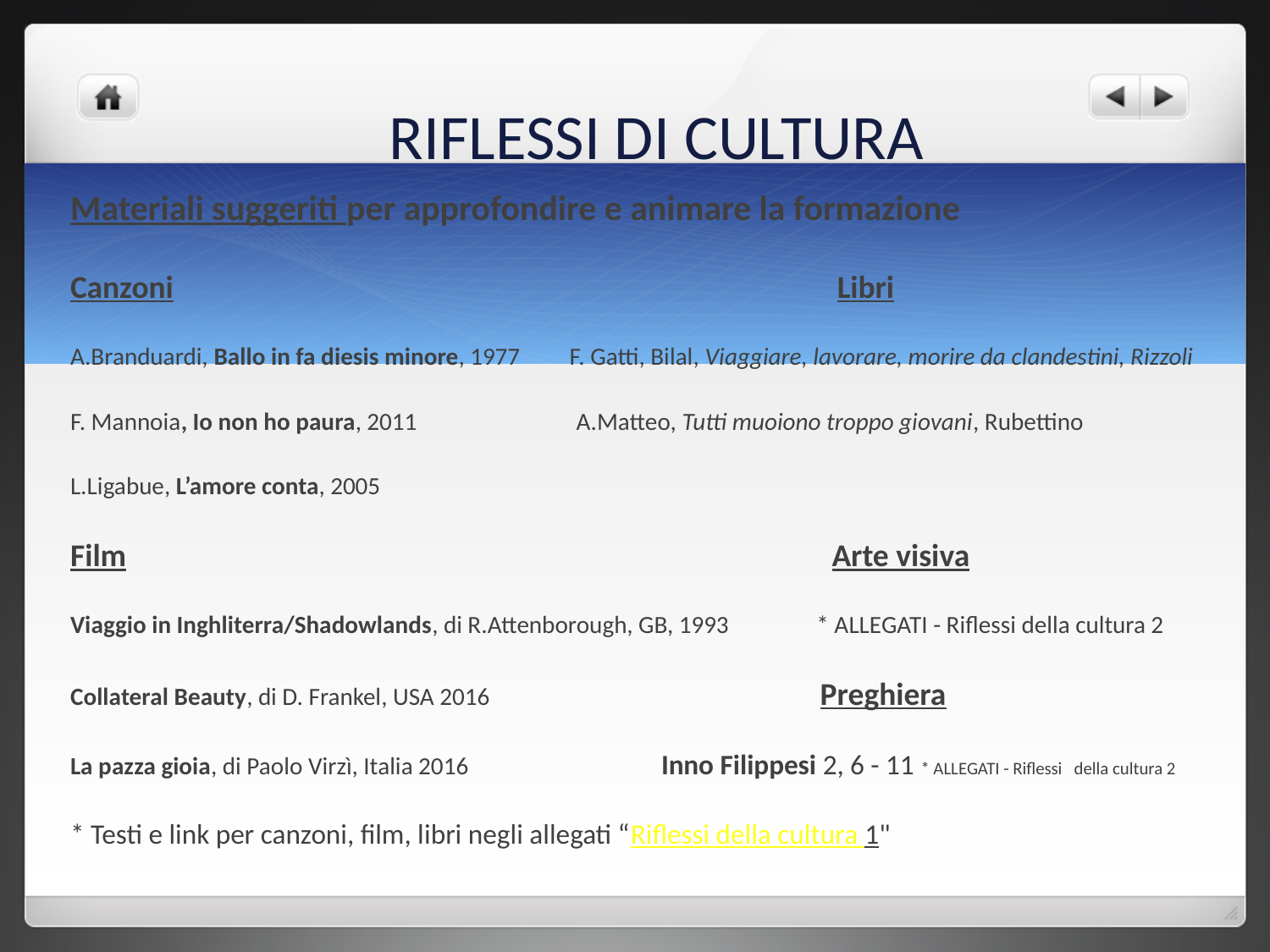

# RIFLESSI DI CULTURA
Materiali suggeriti per approfondire e animare la formazione
Canzoni                                                                                     Libri
A.Branduardi, Ballo in fa diesis minore, 1977         F. Gatti, Bilal, Viaggiare, lavorare, morire da clandestini, Rizzoli
F. Mannoia, Io non ho paura, 2011                             A.Matteo, Tutti muoiono troppo giovani, Rubettino
L.Ligabue, L’amore conta, 2005
Film                                                                                                  Arte visiva
Viaggio in Inghliterra/Shadowlands, di R.Attenborough, GB, 1993                * ALLEGATI - Riflessi della cultura 2
Collateral Beauty, di D. Frankel, USA 2016                                                            Preghiera
La pazza gioia, di Paolo Virzì, Italia 2016                                   Inno Filippesi 2, 6 - 11 * ALLEGATI - Riflessi   della cultura 2
* Testi e link per canzoni, film, libri negli allegati “Riflessi della cultura 1"